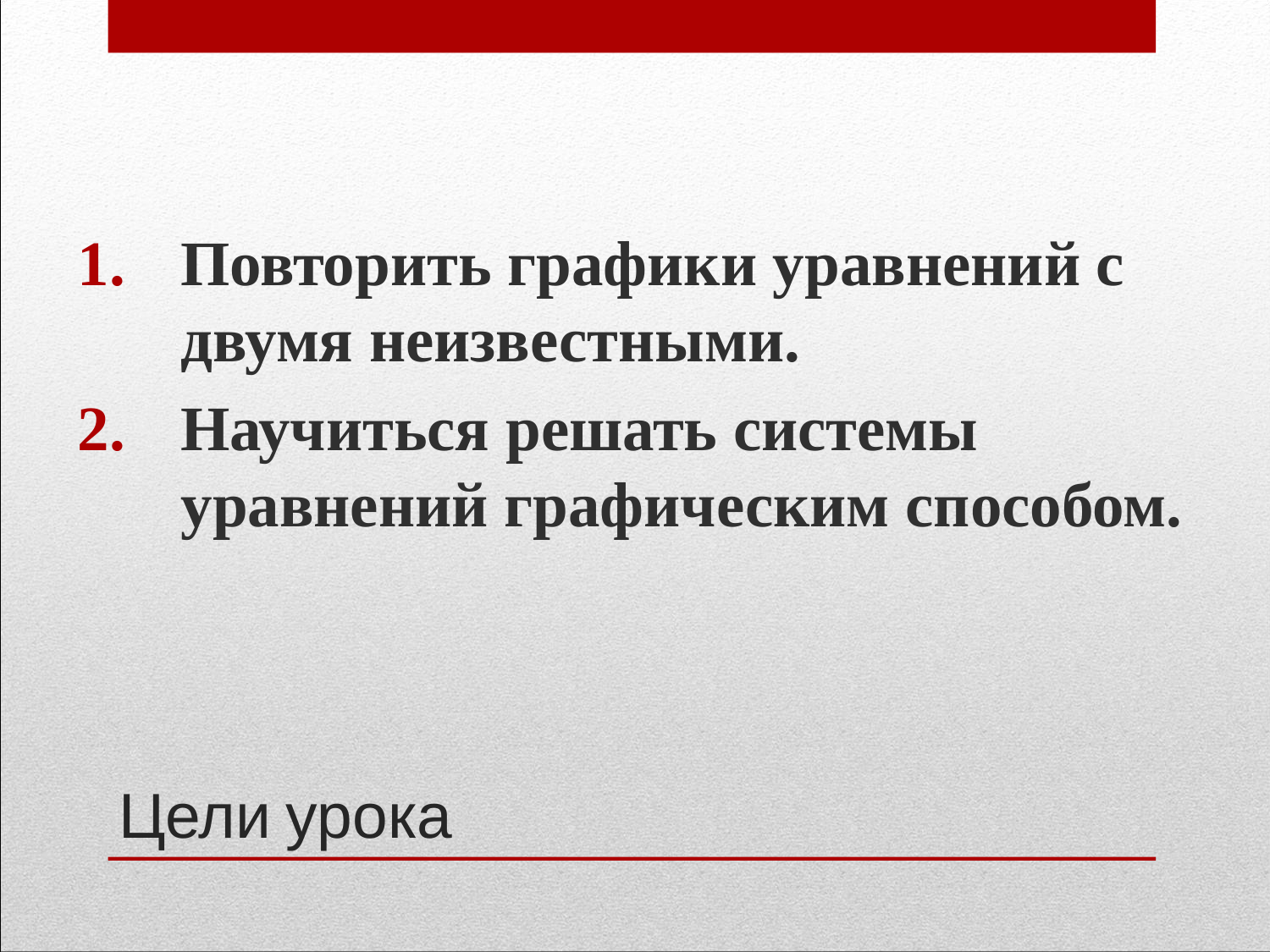

Повторить графики уравнений с двумя неизвестными.
Научиться решать системы уравнений графическим способом.

# Цели урока